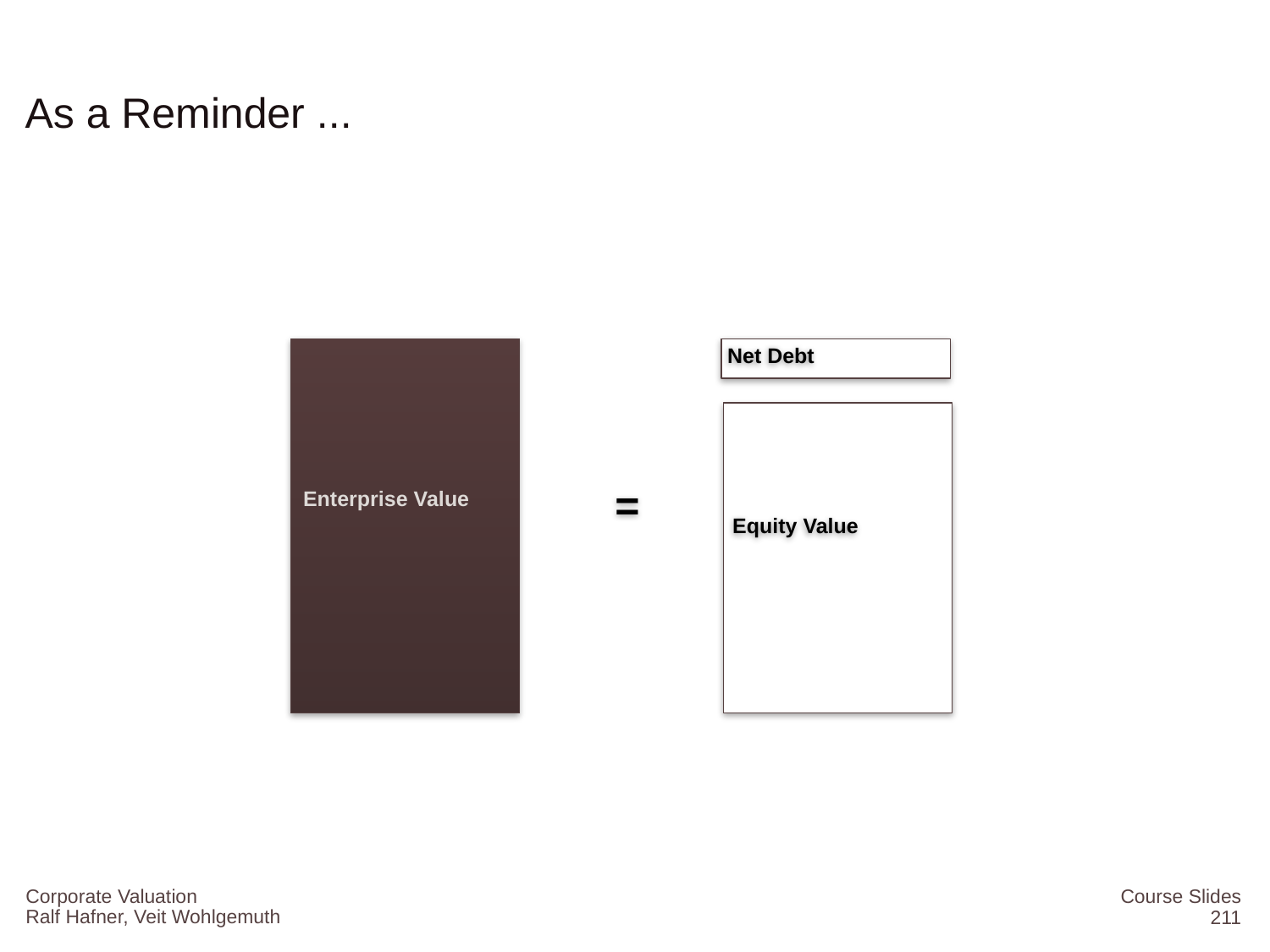

# As a Reminder ...
Net Debt

=
Enterprise Value
Equity Value
Corporate Valuation
Course Slides
211